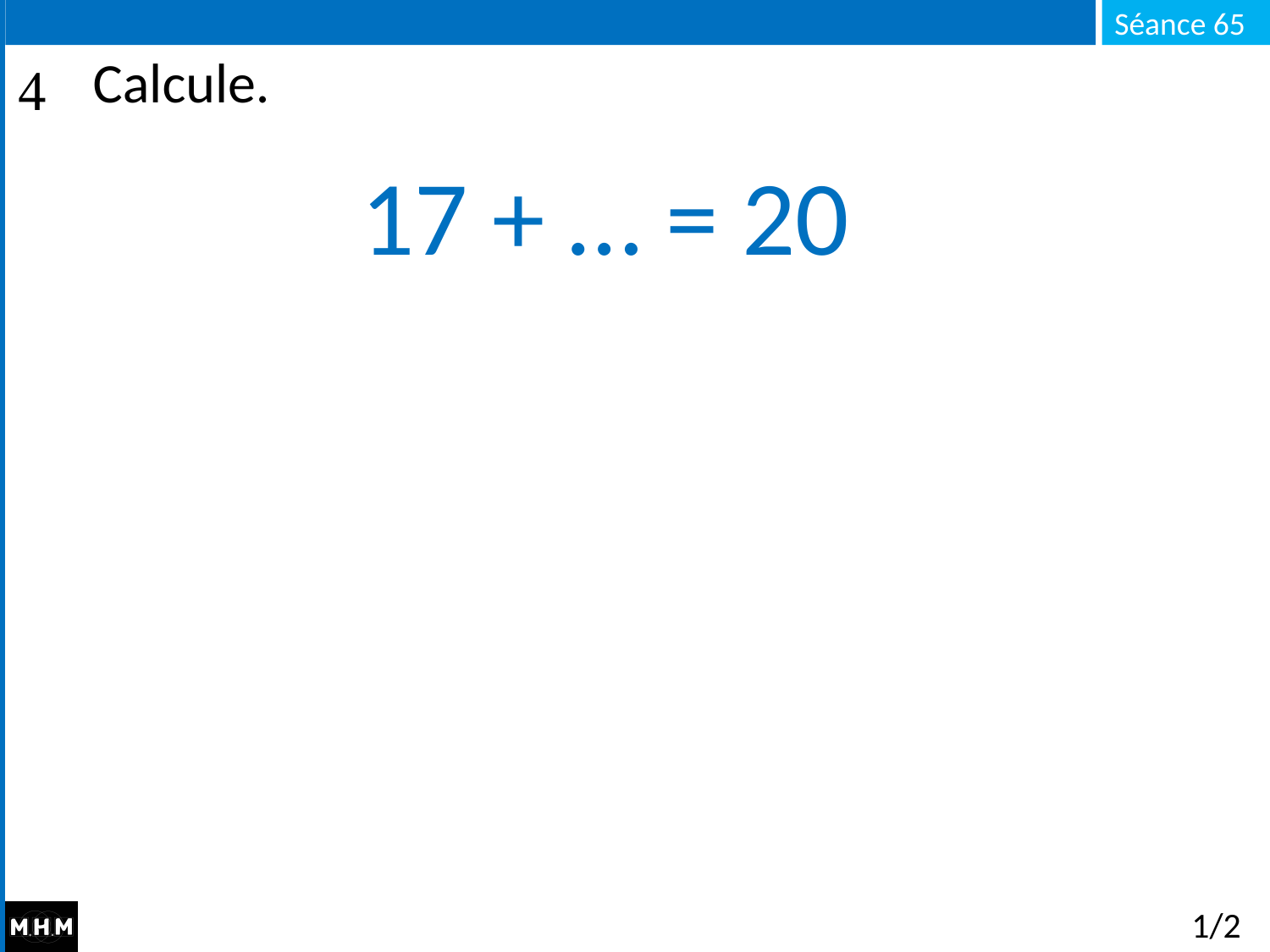

# Calcule.
17 + … = 20
1/2